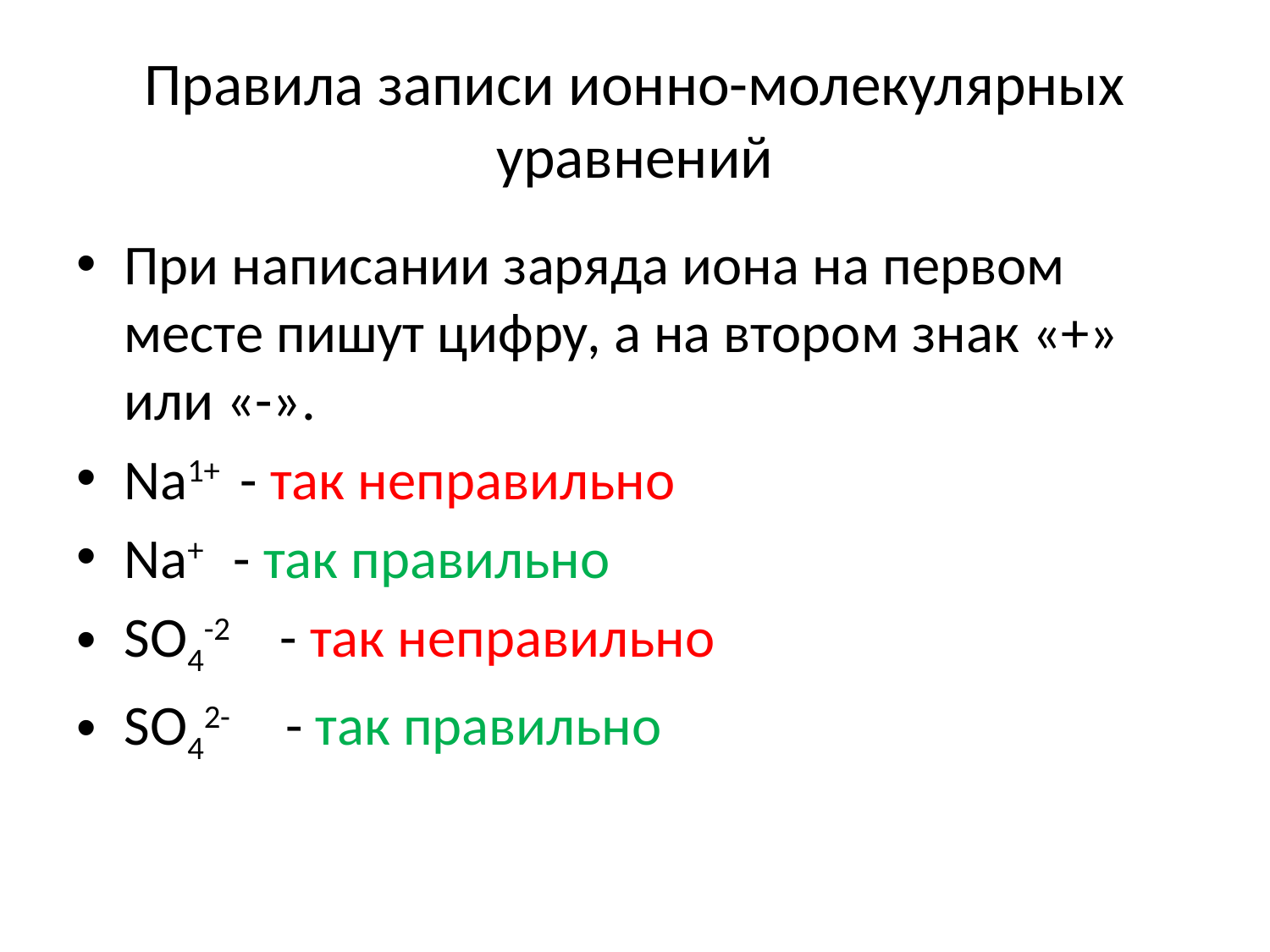

# Правила записи ионно-молекулярных уравнений
При написании заряда иона на первом месте пишут цифру, а на втором знак «+» или «-».
Na1+  - так неправильно
Na+    - так правильно
SO4-2      - так неправильно
SO42-      - так правильно